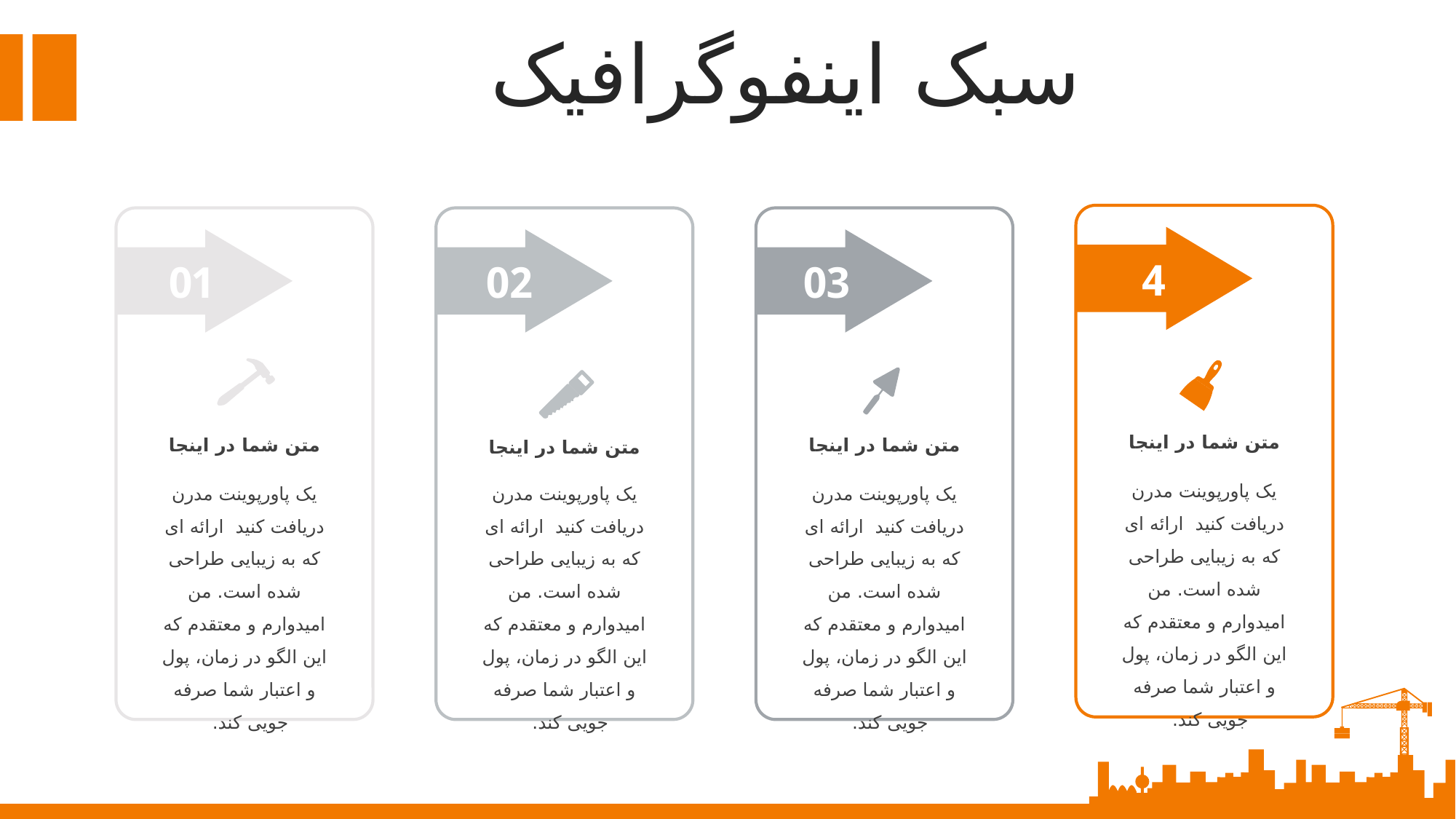

سبک اینفوگرافیک

4
01
02
03

متن شما در اینجا
یک پاورپوینت مدرن دریافت کنید  ارائه ای که به زیبایی طراحی شده است. من امیدوارم و معتقدم که این الگو در زمان، پول و اعتبار شما صرفه جویی کند.
متن شما در اینجا
یک پاورپوینت مدرن دریافت کنید  ارائه ای که به زیبایی طراحی شده است. من امیدوارم و معتقدم که این الگو در زمان، پول و اعتبار شما صرفه جویی کند.
متن شما در اینجا
یک پاورپوینت مدرن دریافت کنید  ارائه ای که به زیبایی طراحی شده است. من امیدوارم و معتقدم که این الگو در زمان، پول و اعتبار شما صرفه جویی کند.
متن شما در اینجا
یک پاورپوینت مدرن دریافت کنید  ارائه ای که به زیبایی طراحی شده است. من امیدوارم و معتقدم که این الگو در زمان، پول و اعتبار شما صرفه جویی کند.